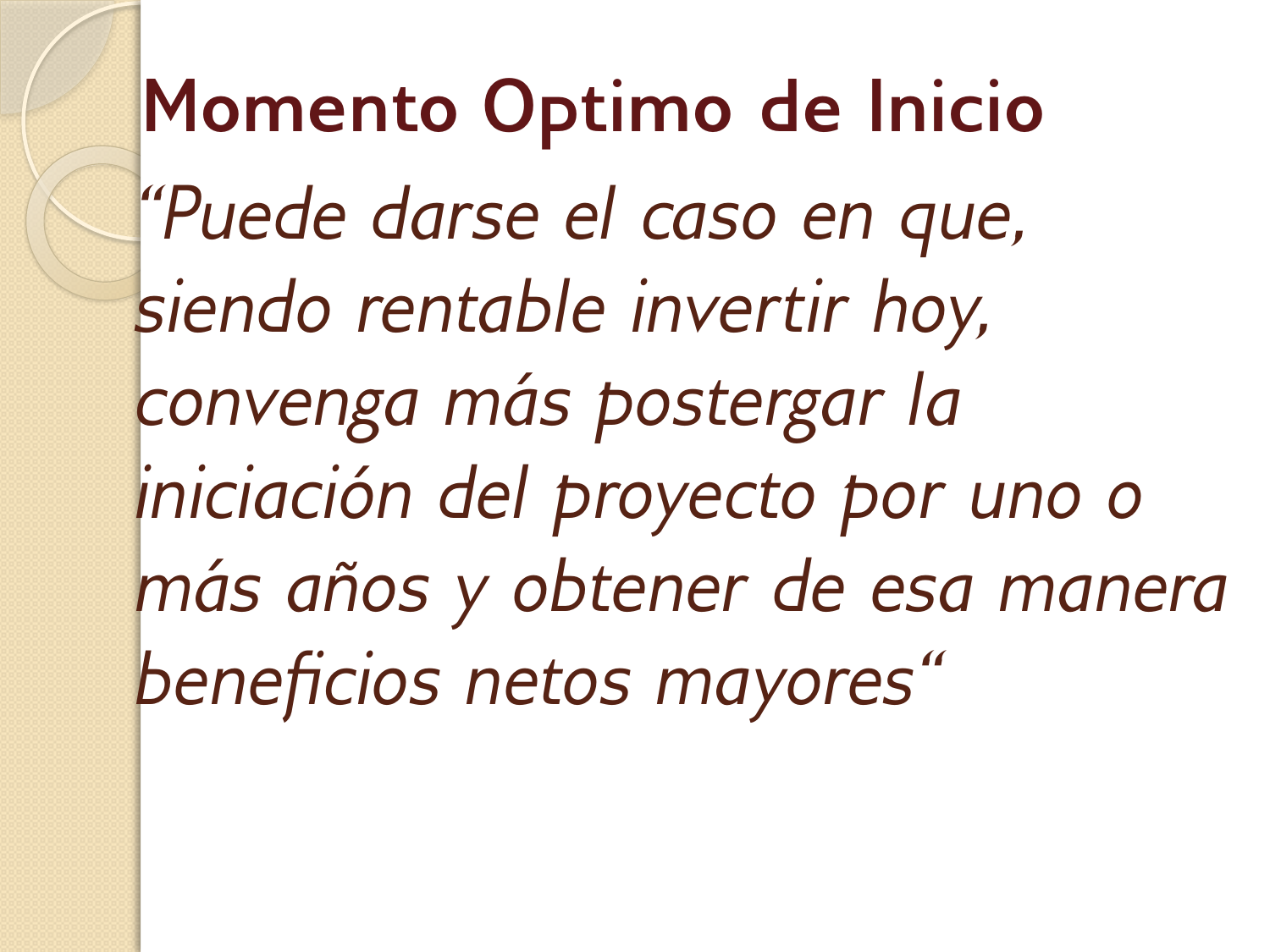

# “Puede darse el caso en que, siendo rentable invertir hoy, convenga más postergar la iniciación del proyecto por uno o más años y obtener de esa manera beneficios netos mayores“
Momento Optimo de Inicio